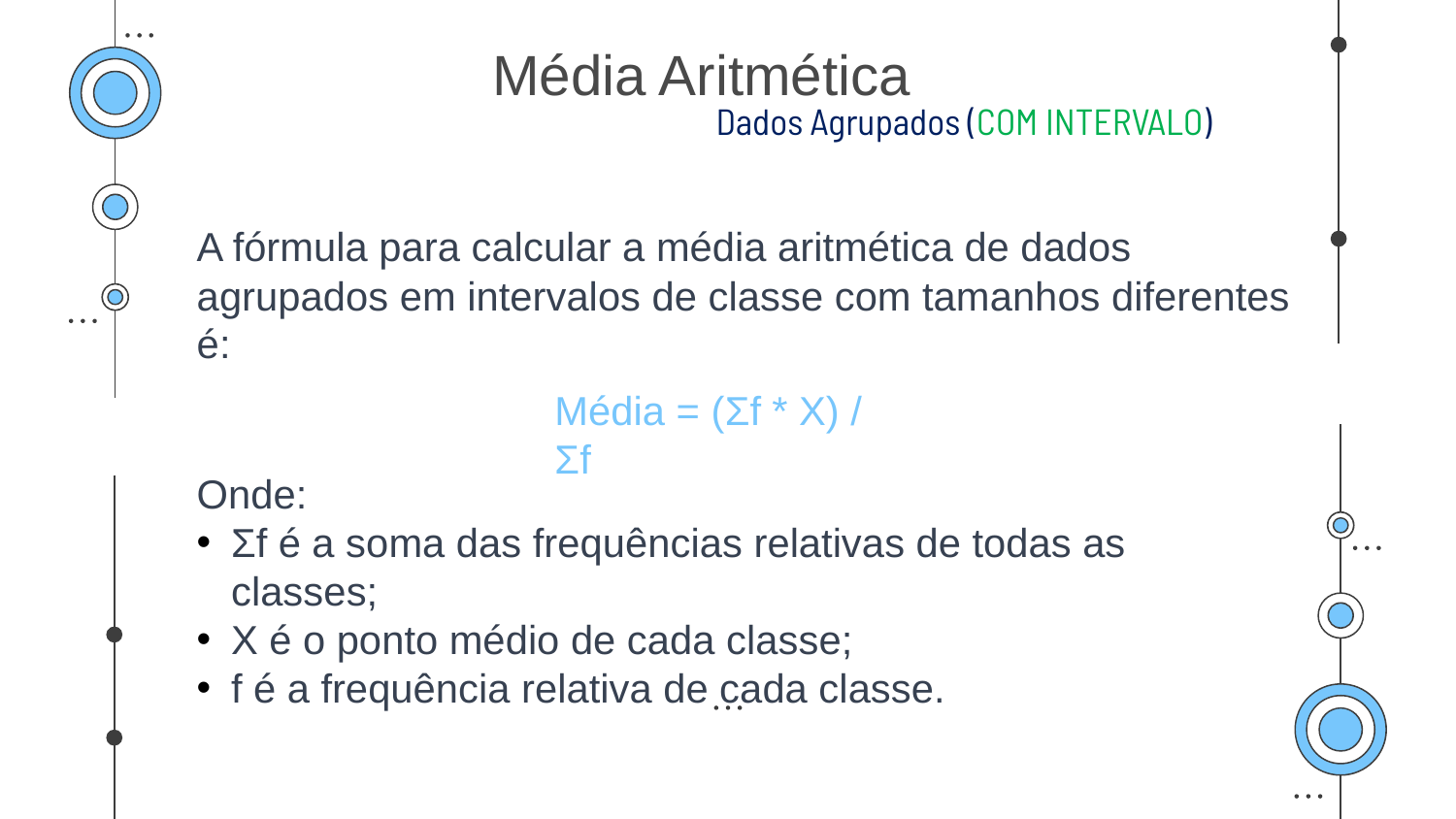

# Média Aritmética
Dados Agrupados (COM INTERVALO)
A fórmula para calcular a média aritmética de dados agrupados em intervalos de classe com tamanhos diferentes é:
Média = (Σf * X) / Σf
Onde:
Σf é a soma das frequências relativas de todas as classes;
X é o ponto médio de cada classe;
f é a frequência relativa de cada classe.